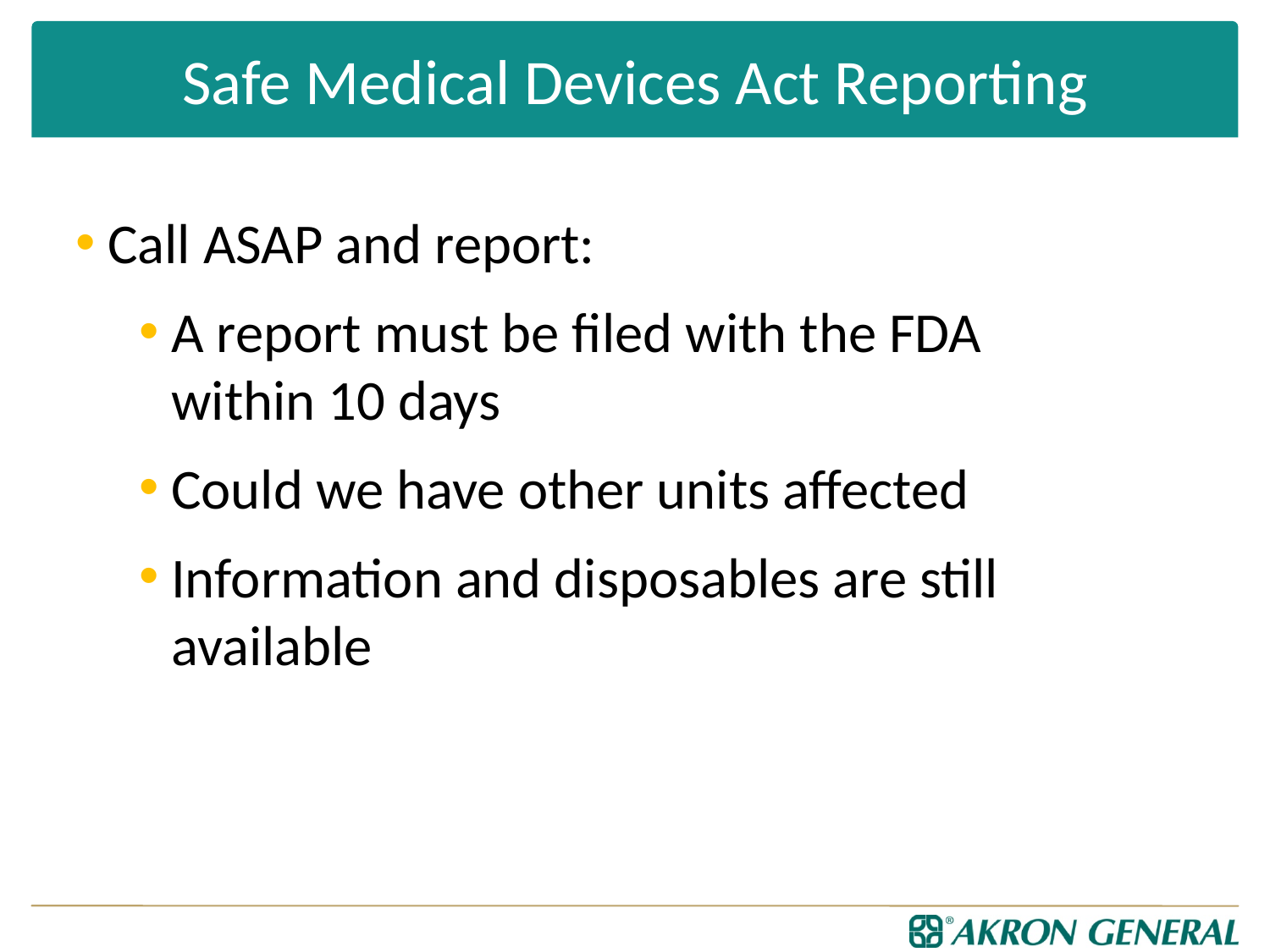

# Safe Medical Devices Act Reporting
Call ASAP and report:
A report must be filed with the FDA within 10 days
Could we have other units affected
Information and disposables are still available